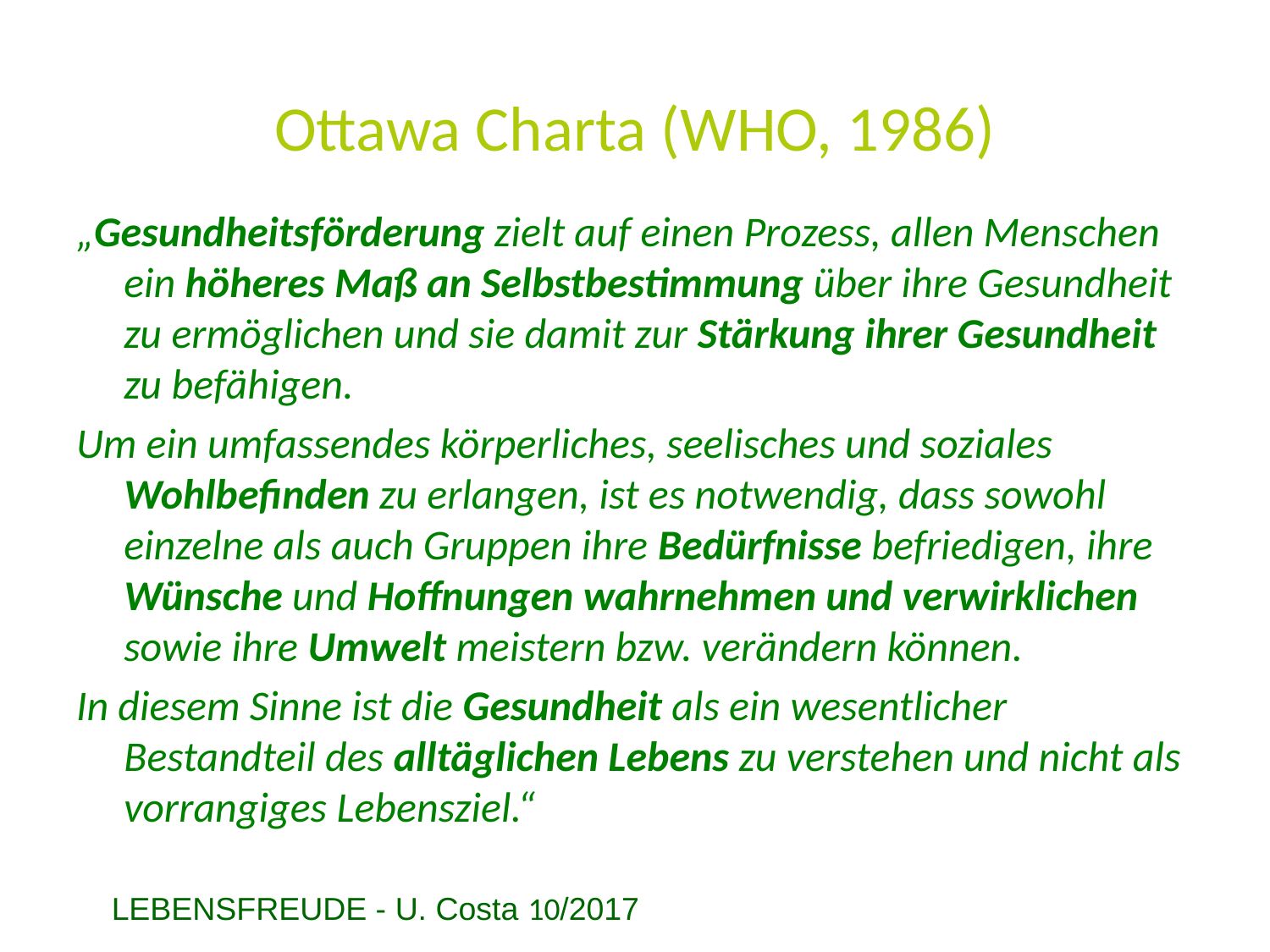

# Ottawa Charta (WHO, 1986)
„Gesundheitsförderung zielt auf einen Prozess, allen Menschen ein höheres Maß an Selbstbestimmung über ihre Gesundheit zu ermöglichen und sie damit zur Stärkung ihrer Gesundheit zu befähigen.
Um ein umfassendes körperliches, seelisches und soziales Wohlbefinden zu erlangen, ist es notwendig, dass sowohl einzelne als auch Gruppen ihre Bedürfnisse befriedigen, ihre Wünsche und Hoffnungen wahrnehmen und verwirklichen sowie ihre Umwelt meistern bzw. verändern können.
In diesem Sinne ist die Gesundheit als ein wesentlicher Bestandteil des alltäglichen Lebens zu verstehen und nicht als vorrangiges Lebensziel.“
LEBENSFREUDE - U. Costa 10/2017